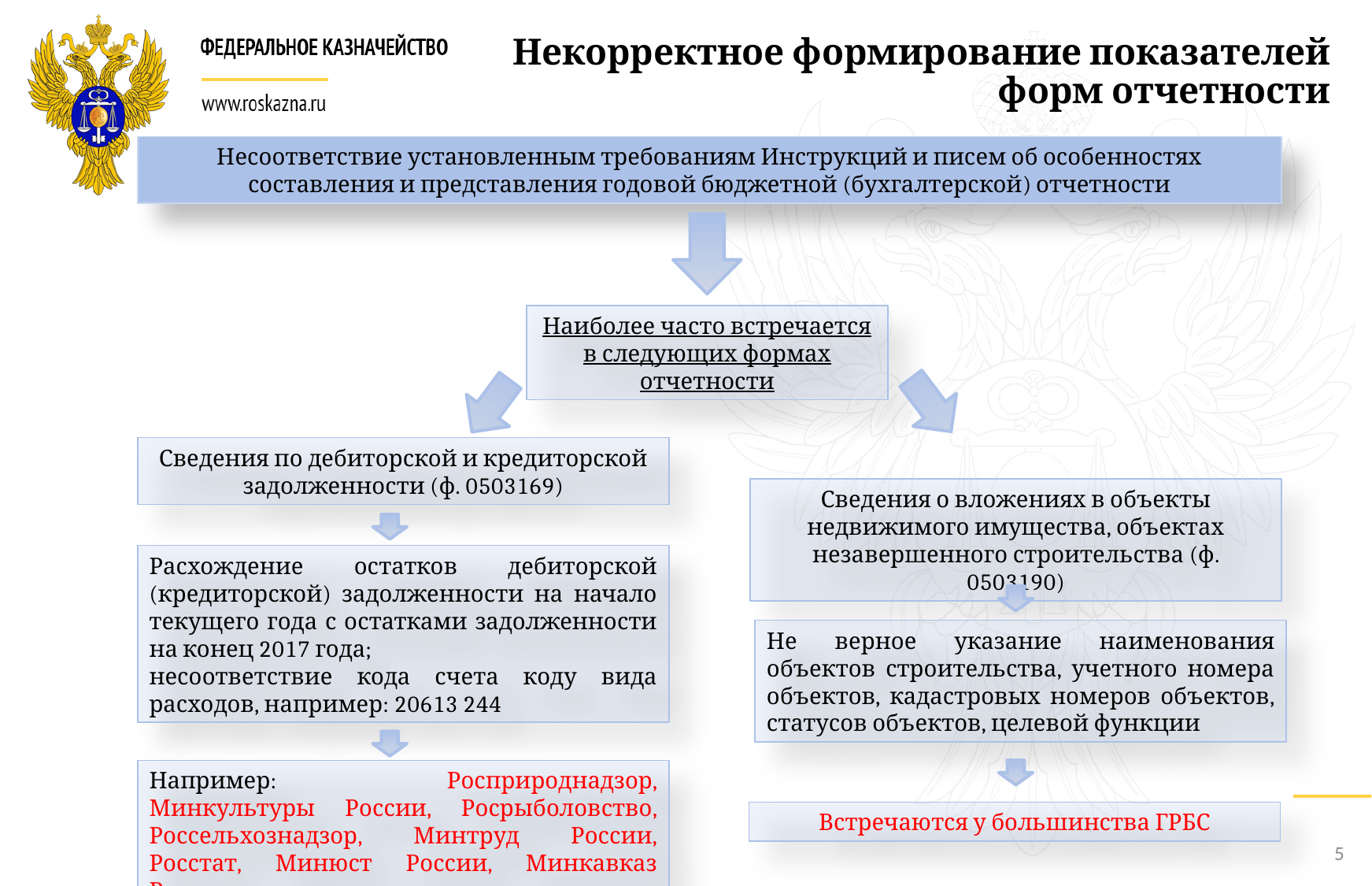

# Некорректное формирование показателей форм отчетности
Несоответствие установленным требованиям Инструкций и писем об особенностях составления и представления годовой бюджетной (бухгалтерской) отчетности

Наиболее часто встречается в следующих формах отчетности

Сведения по дебиторской и кредиторской задолженности (ф. 0503169)
Сведения о вложениях в объекты недвижимого имущества, объектах незавершенного строительства (ф. 0503190)

Расхождение остатков дебиторской (кредиторской) задолженности на начало текущего года с остатками задолженности на конец 2017 года;
несоответствие кода счета коду вида расходов, например: 20613 244

Не верное указание наименования объектов строительства, учетного номера объектов, кадастровых номеров объектов, статусов объектов, целевой функции

Например: Росприроднадзор, Минкультуры России, Росрыболовство, Россельхознадзор, Минтруд России, Росстат, Минюст России, Минкавказ России

Встречаются у большинства ГРБС
5